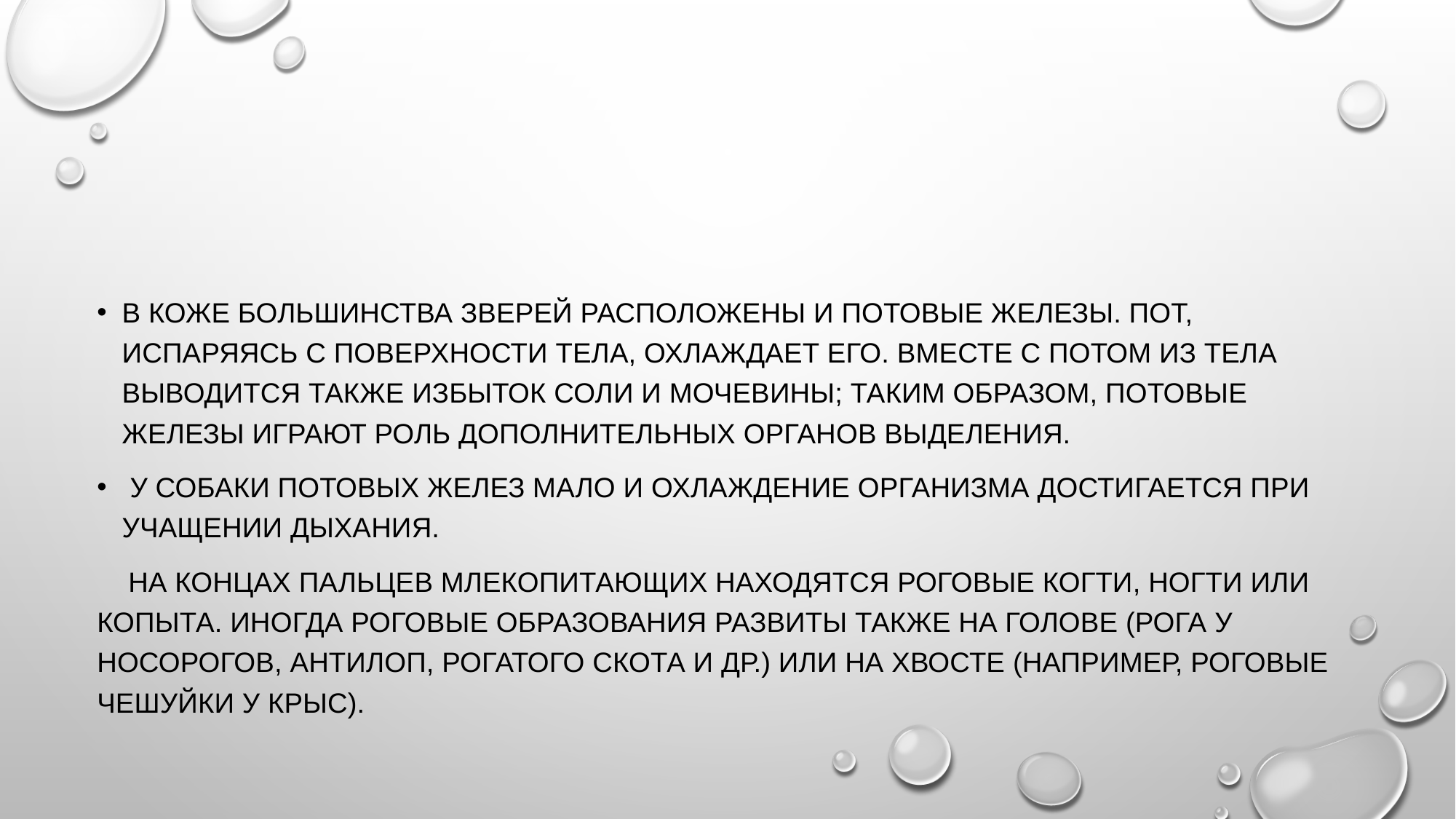

#
В коже большинства зверей расположены и потовые железы. Пот, испаряясь с поверхности тела, охлаждает его. Вместе с потом из тела выводится также избыток соли и мочевины; таким образом, потовые железы играют роль дополнительных органов выделения.
 У собаки потовых желез мало и охлаждение организма достигается при учащении дыхания.
    На концах пальцев млекопитающих находятся роговые когти, ногти или копыта. Иногда роговые образования развиты также на голове (рога у носорогов, антилоп, рогатого скота и др.) или на хвосте (например, роговые чешуйки у крыс).